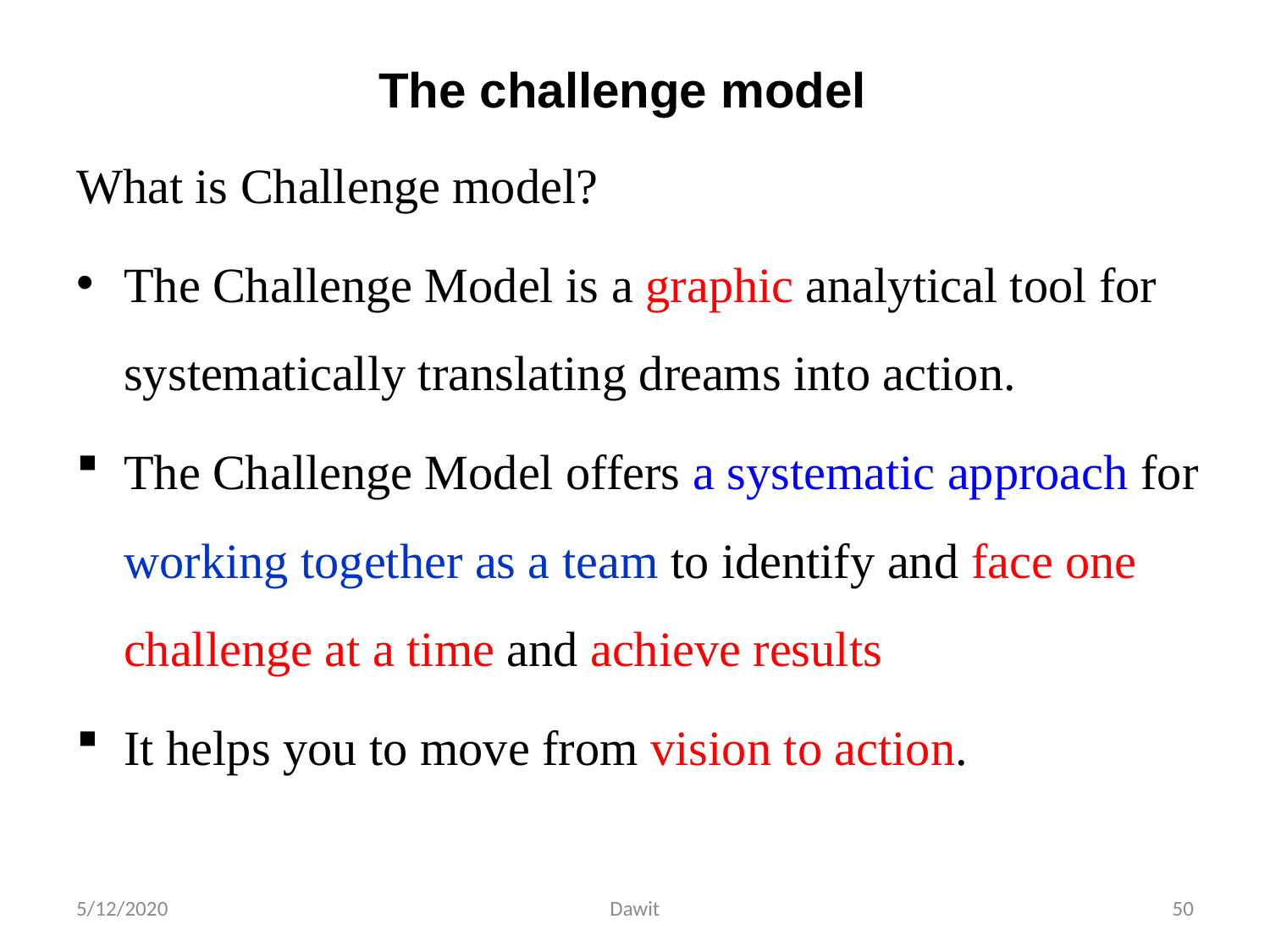

# The challenge model
What is Challenge model?
The Challenge Model is a graphic analytical tool for systematically translating dreams into action.
The Challenge Model offers a systematic approach for working together as a team to identify and face one challenge at a time and achieve results
It helps you to move from vision to action.

5/12/2020
Dawit
50